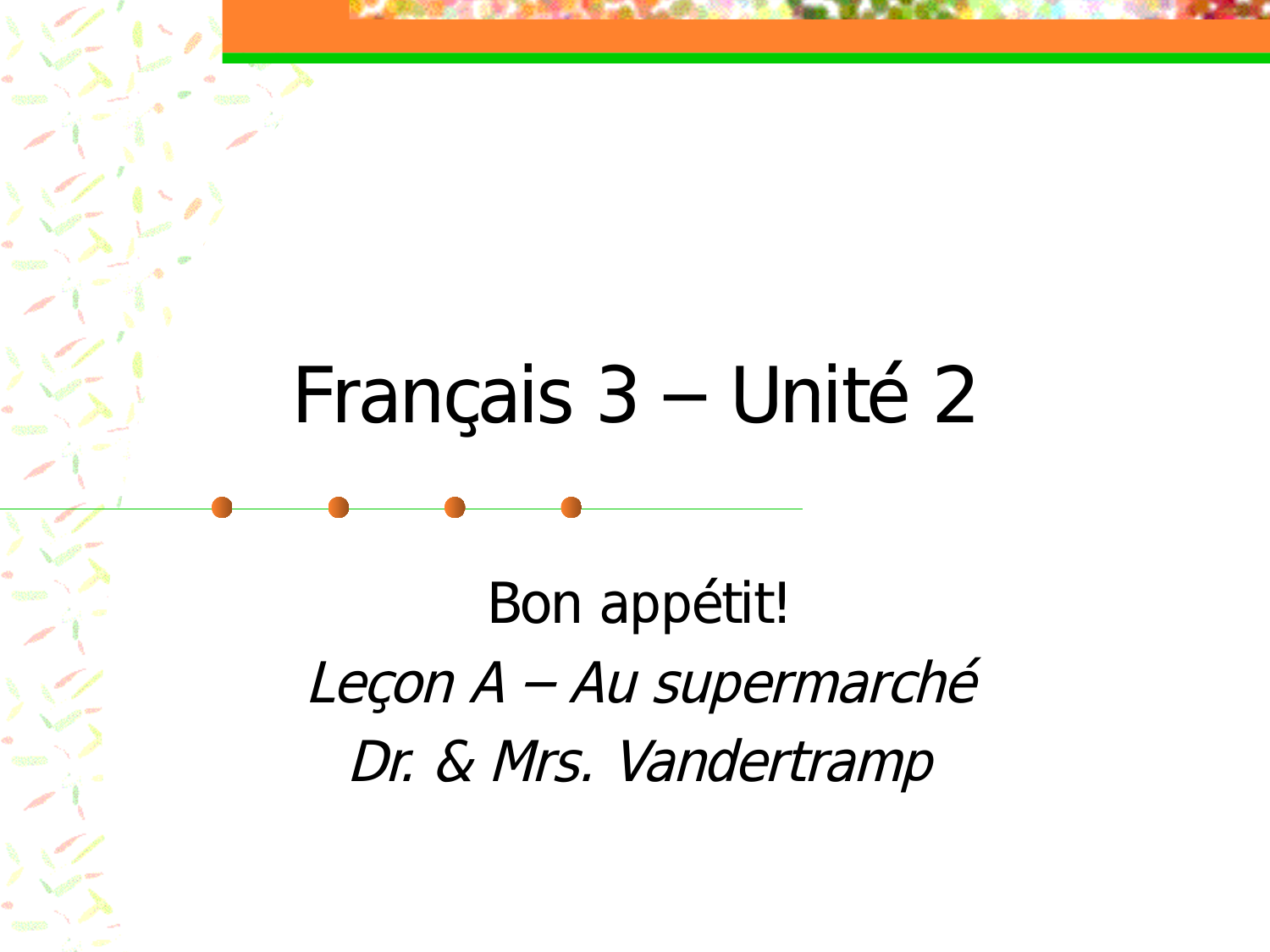

# Français 3 – Unité 2
Bon appétit!
Leçon A – Au supermarché
Dr. & Mrs. Vandertramp